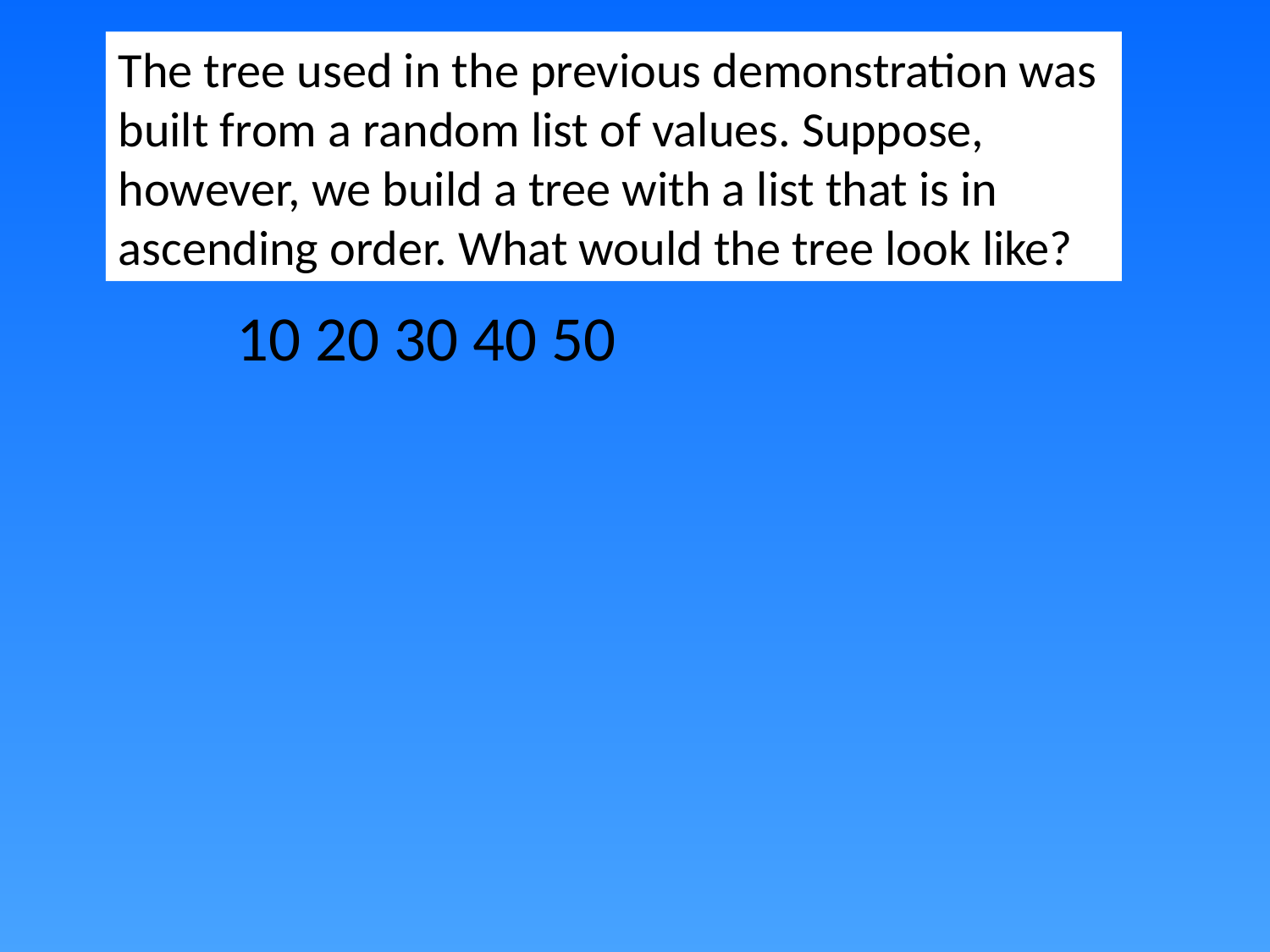

The tree used in the previous demonstration was built from a random list of values. Suppose, however, we build a tree with a list that is in ascending order. What would the tree look like?
10 20 30 40 50